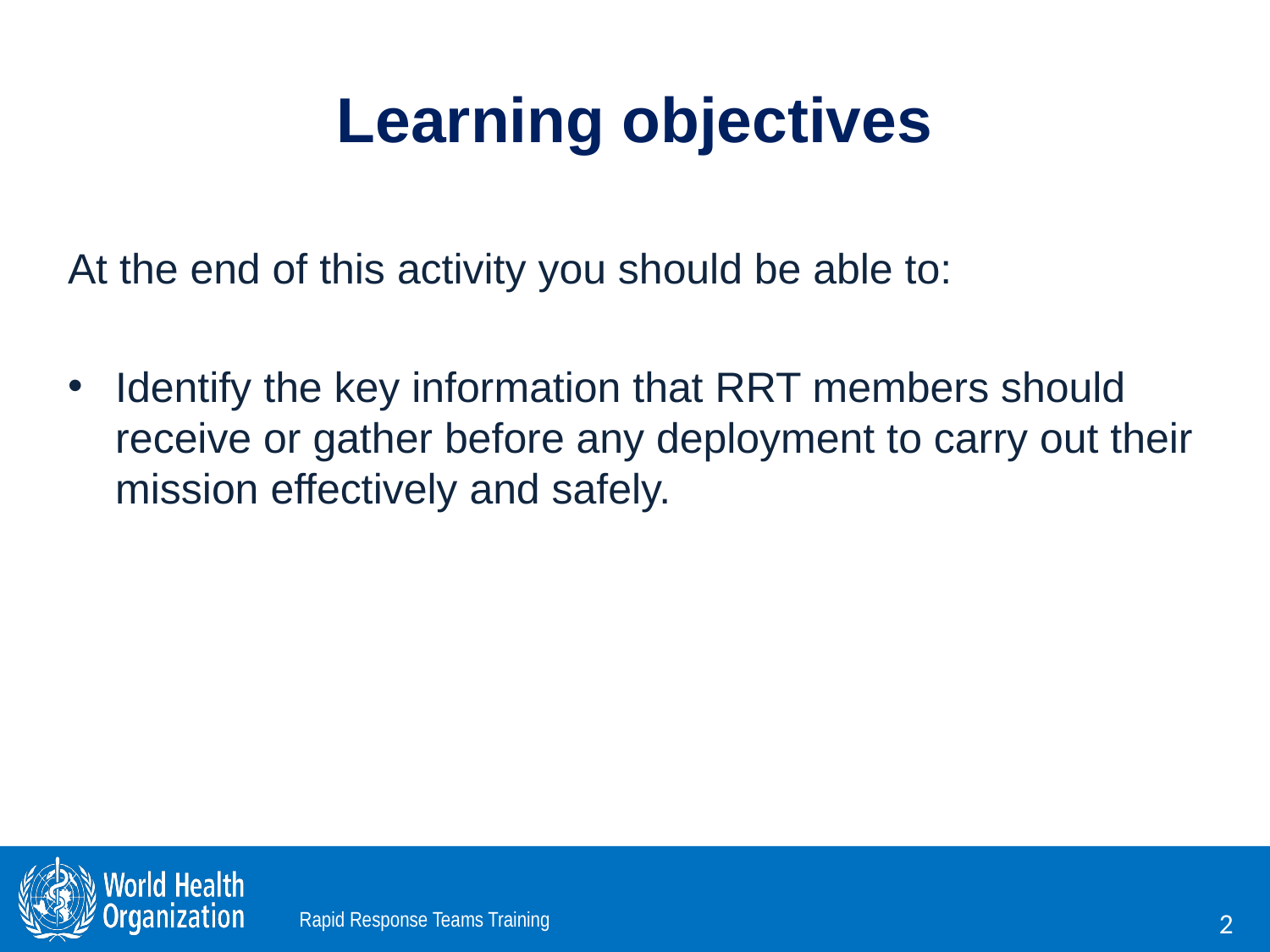

# Learning objectives

At the end of this activity you should be able to:

Identify the key information that RRT members should receive or gather before any deployment to carry out their mission effectively and safely.